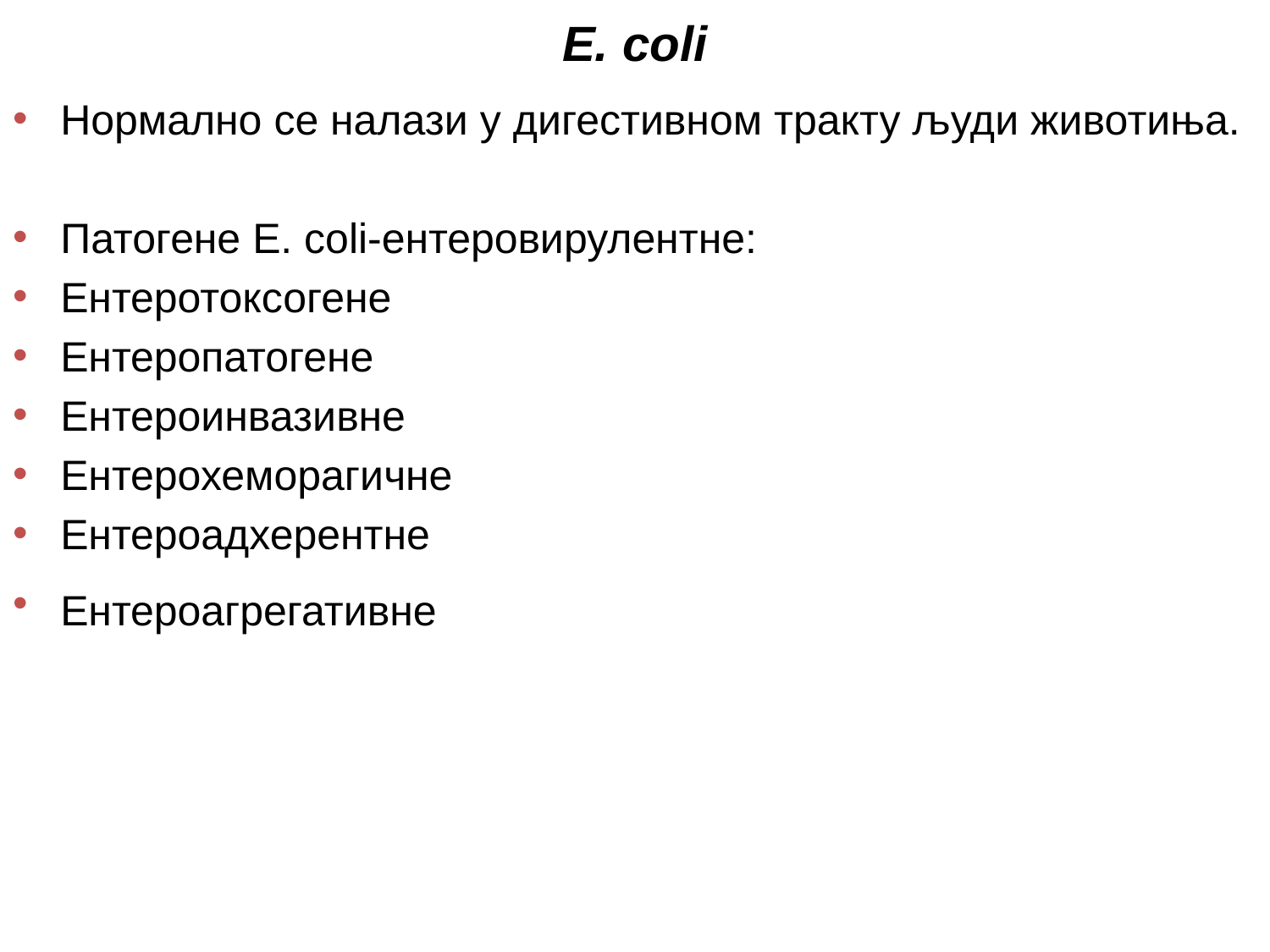

Е. coli
Нормално се налази у дигестивном тракту људи животиња.

Патогене E. coli-ентеровирулентне:
Ентеротоксогене
Ентеропатогене
Ентероинвазивне
Ентерохеморагичне
Ентероадхерентне
Ентероагрегативне